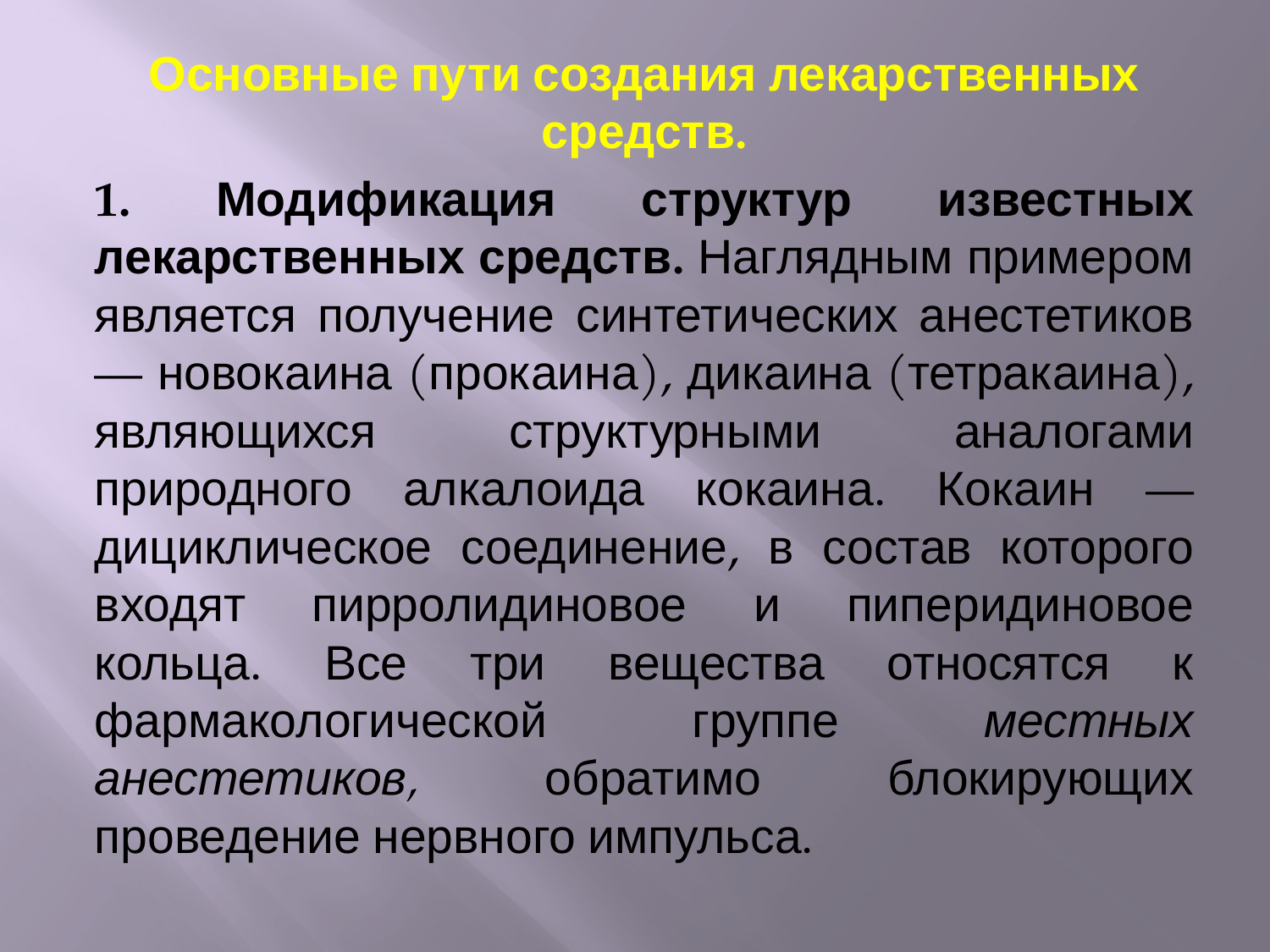

Основные пути создания лекарственных средств.
1. Модификация структур известных лекарственных средств. Наглядным примером является получение синтетических анестетиков — новокаина (прокаина), дикаина (тетракаина), являющихся структурными аналогами природного алкалоида кокаина. Кокаин — дициклическое соединение, в состав которого входят пирролидиновое и пиперидиновое кольца. Все три вещества относятся к фармакологической группе местных анестетиков, обратимо блокирующих проведение нервного импульса.

#